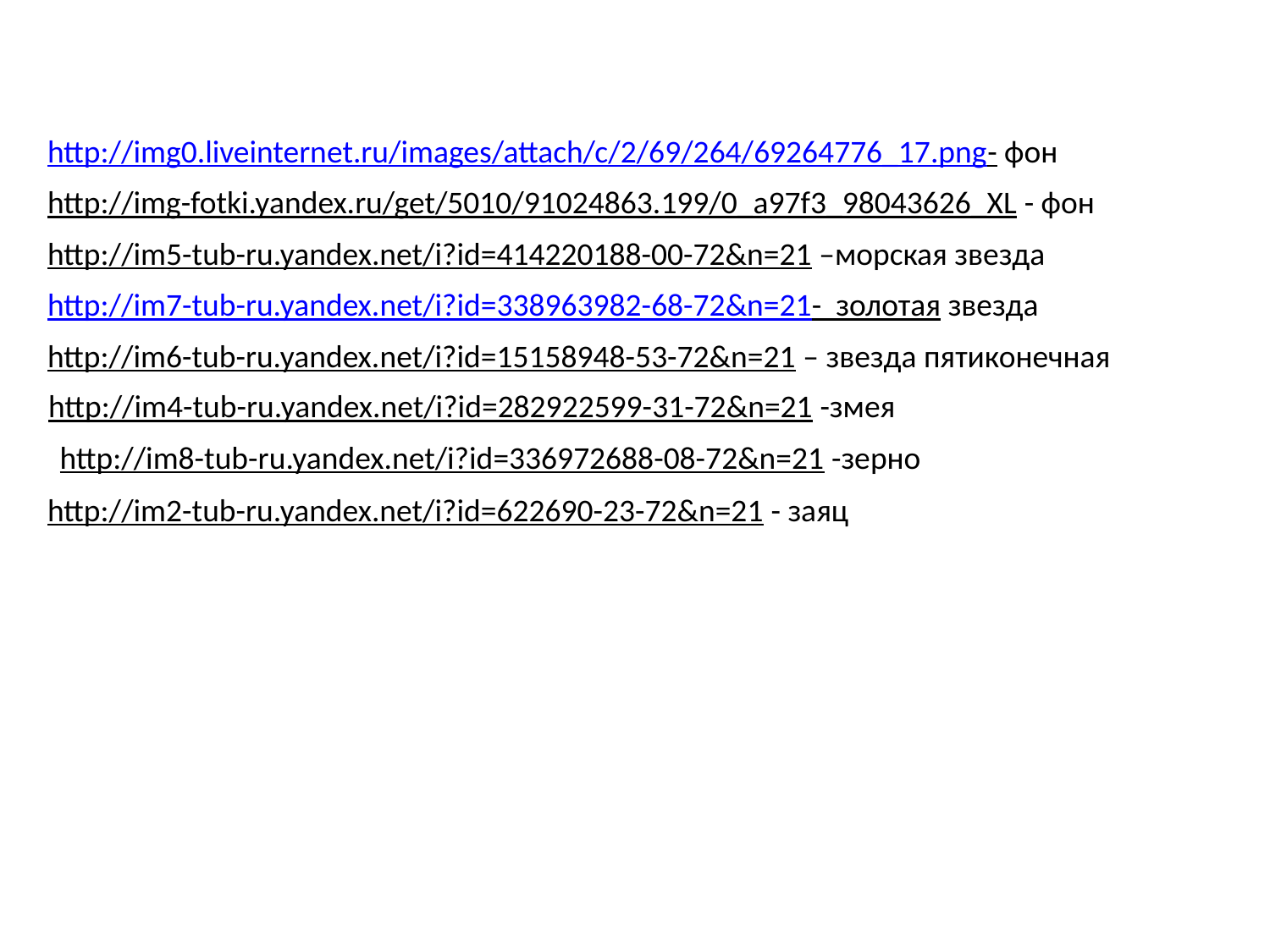

http://img0.liveinternet.ru/images/attach/c/2/69/264/69264776_17.png- фон
http://img-fotki.yandex.ru/get/5010/91024863.199/0_a97f3_98043626_XL - фон
http://im5-tub-ru.yandex.net/i?id=414220188-00-72&n=21 –морская звезда
http://im7-tub-ru.yandex.net/i?id=338963982-68-72&n=21-  золотая звезда
http://im6-tub-ru.yandex.net/i?id=15158948-53-72&n=21 – звезда пятиконечная
http://im4-tub-ru.yandex.net/i?id=282922599-31-72&n=21 -змея
http://im8-tub-ru.yandex.net/i?id=336972688-08-72&n=21 -зерно
http://im2-tub-ru.yandex.net/i?id=622690-23-72&n=21 - заяц